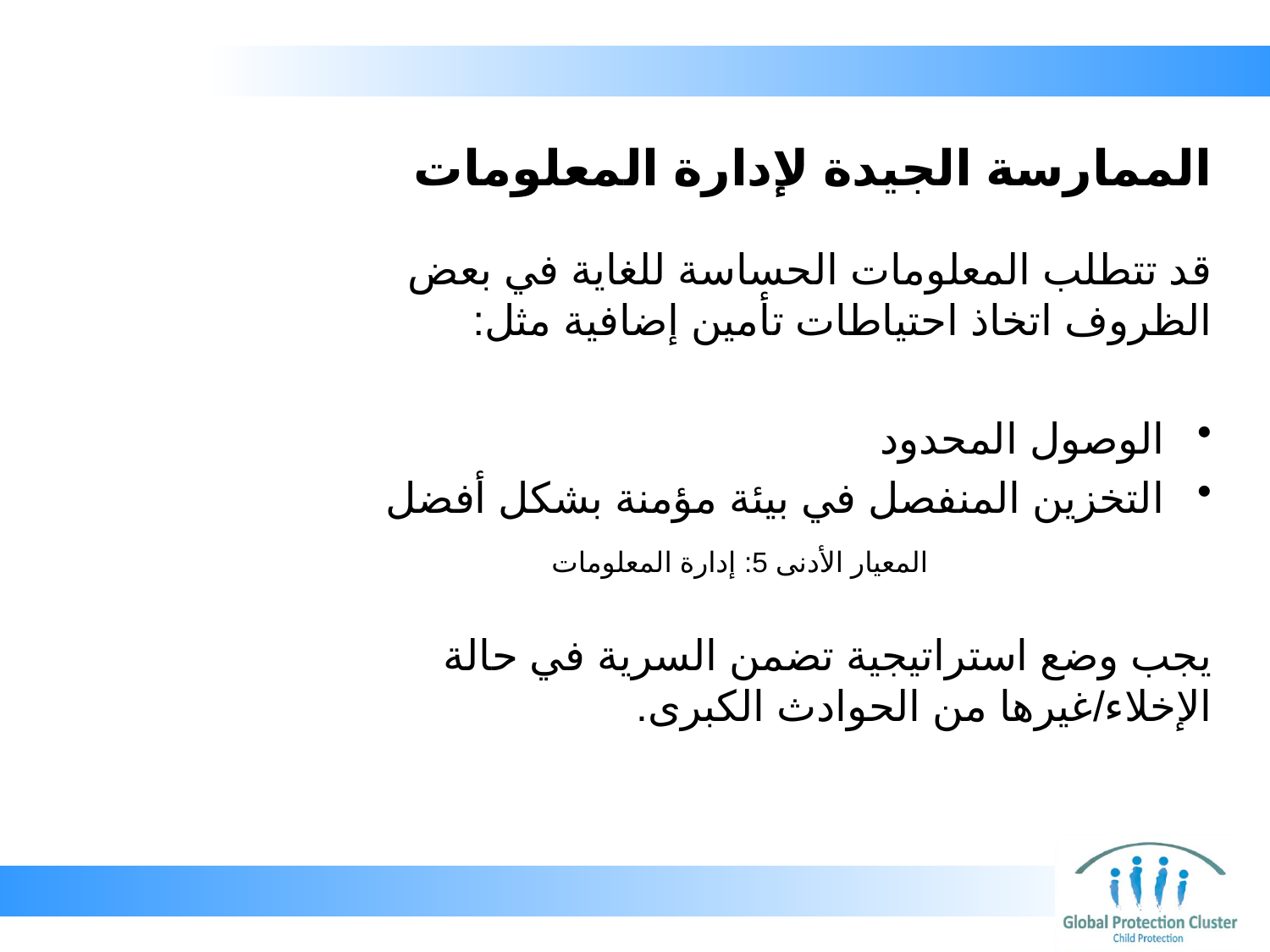

# الممارسة الجيدة لإدارة المعلومات
قد تتطلب المعلومات الحساسة للغاية في بعض الظروف اتخاذ احتياطات تأمين إضافية مثل:

الوصول المحدود
التخزين المنفصل في بيئة مؤمنة بشكل أفضل
‏المعيار الأدنى 5: إدارة المعلومات

يجب وضع استراتيجية تضمن السرية في حالة الإخلاء/غيرها من الحوادث الكبرى.